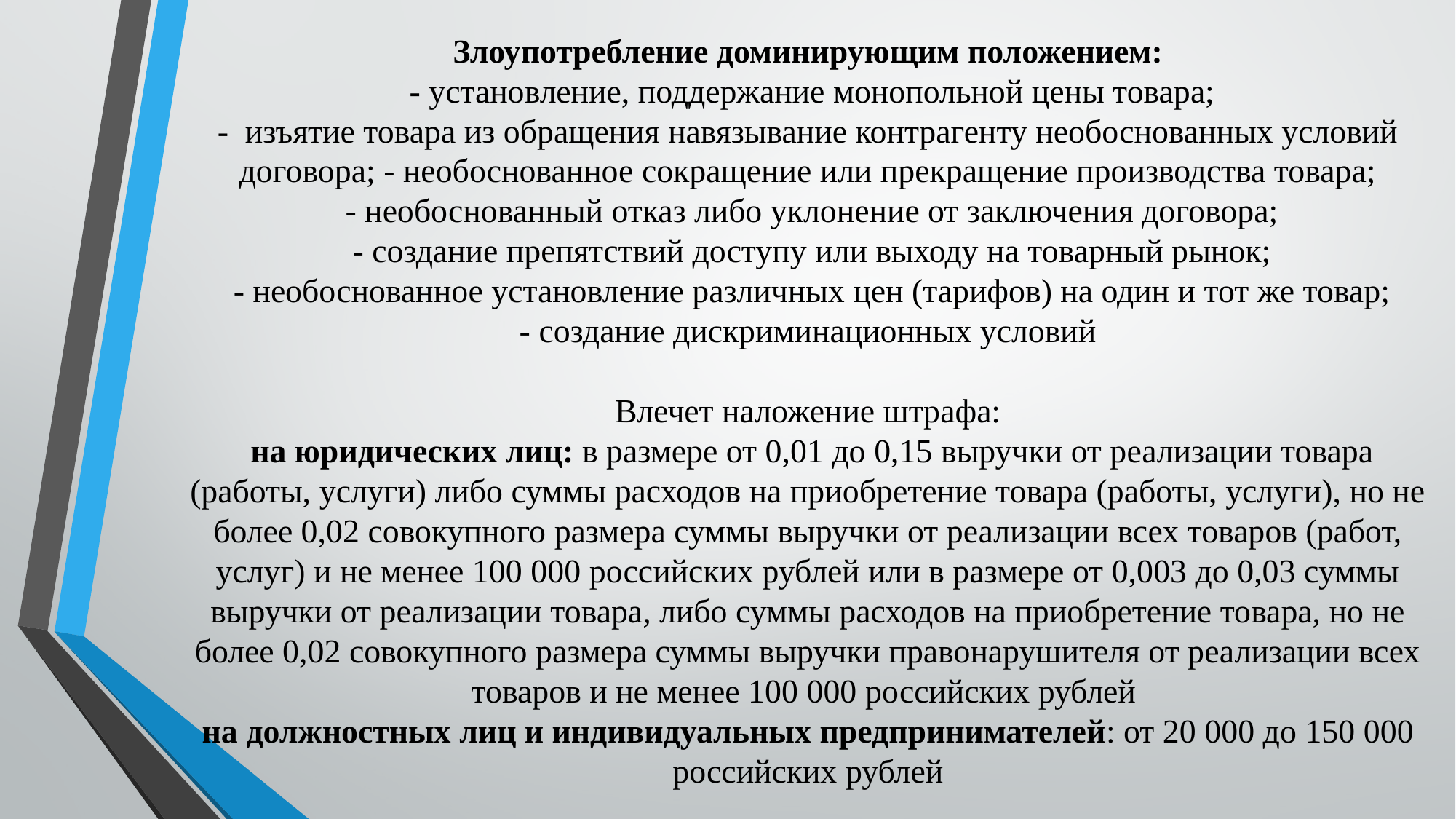

# Злоупотребление доминирующим положением: - установление, поддержание монопольной цены товара; -  изъятие товара из обращения навязывание контрагенту необоснованных условий договора; - необоснованное сокращение или прекращение производства товара; - необоснованный отказ либо уклонение от заключения договора; - создание препятствий доступу или выходу на товарный рынок; - необоснованное установление различных цен (тарифов) на один и тот же товар; - создание дискриминационных условий Влечет наложение штрафа: на юридических лиц: в размере от 0,01 до 0,15 выручки от реализации товара (работы, услуги) либо суммы расходов на приобретение товара (работы, услуги), но не более 0,02 совокупного размера суммы выручки от реализации всех товаров (работ, услуг) и не менее 100 000 российских рублей или в размере от 0,003 до 0,03 суммы выручки от реализации товара, либо суммы расходов на приобретение товара, но не более 0,02 совокупного размера суммы выручки правонарушителя от реализации всех товаров и не менее 100 000 российских рублей на должностных лиц и индивидуальных предпринимателей: от 20 000 до 150 000 российских рублей